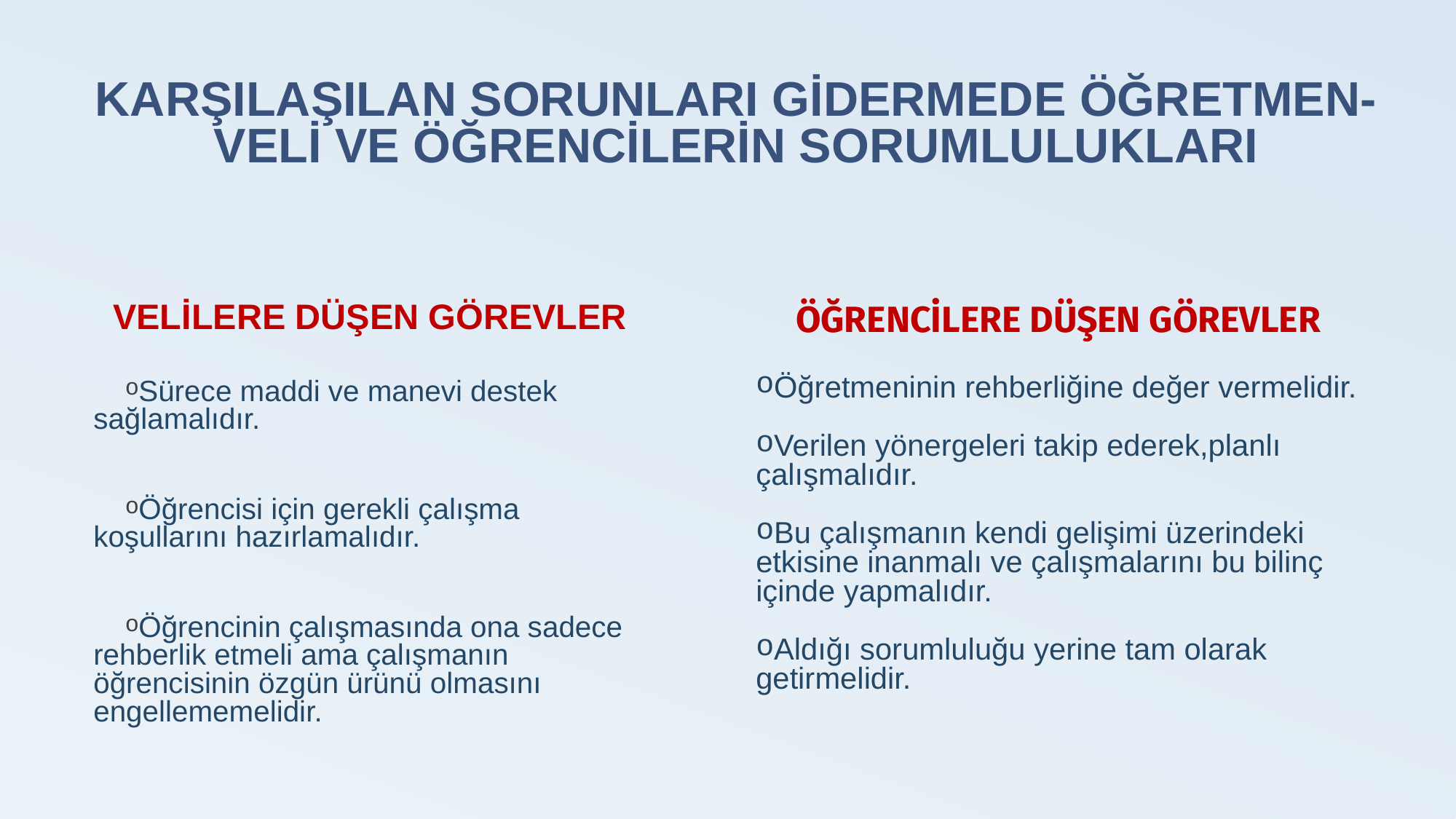

# KARŞILAŞILAN SORUNLARI GİDERMEDE ÖĞRETMEN- VELİ VE ÖĞRENCİLERİN SORUMLULUKLARI

VELİLERE DÜŞEN GÖREVLER

Sürece maddi ve manevi destek sağlamalıdır.

Öğrencisi için gerekli çalışma koşullarını hazırlamalıdır.

Öğrencinin çalışmasında ona sadece rehberlik etmeli ama çalışmanın öğrencisinin özgün ürünü olmasını engellememelidir.

ÖĞRENCİLERE DÜŞEN GÖREVLER

Öğretmeninin rehberliğine değer vermelidir.

Verilen yönergeleri takip ederek,planlı çalışmalıdır.

Bu çalışmanın kendi gelişimi üzerindeki etkisine inanmalı ve çalışmalarını bu bilinç içinde yapmalıdır.

Aldığı sorumluluğu yerine tam olarak getirmelidir.